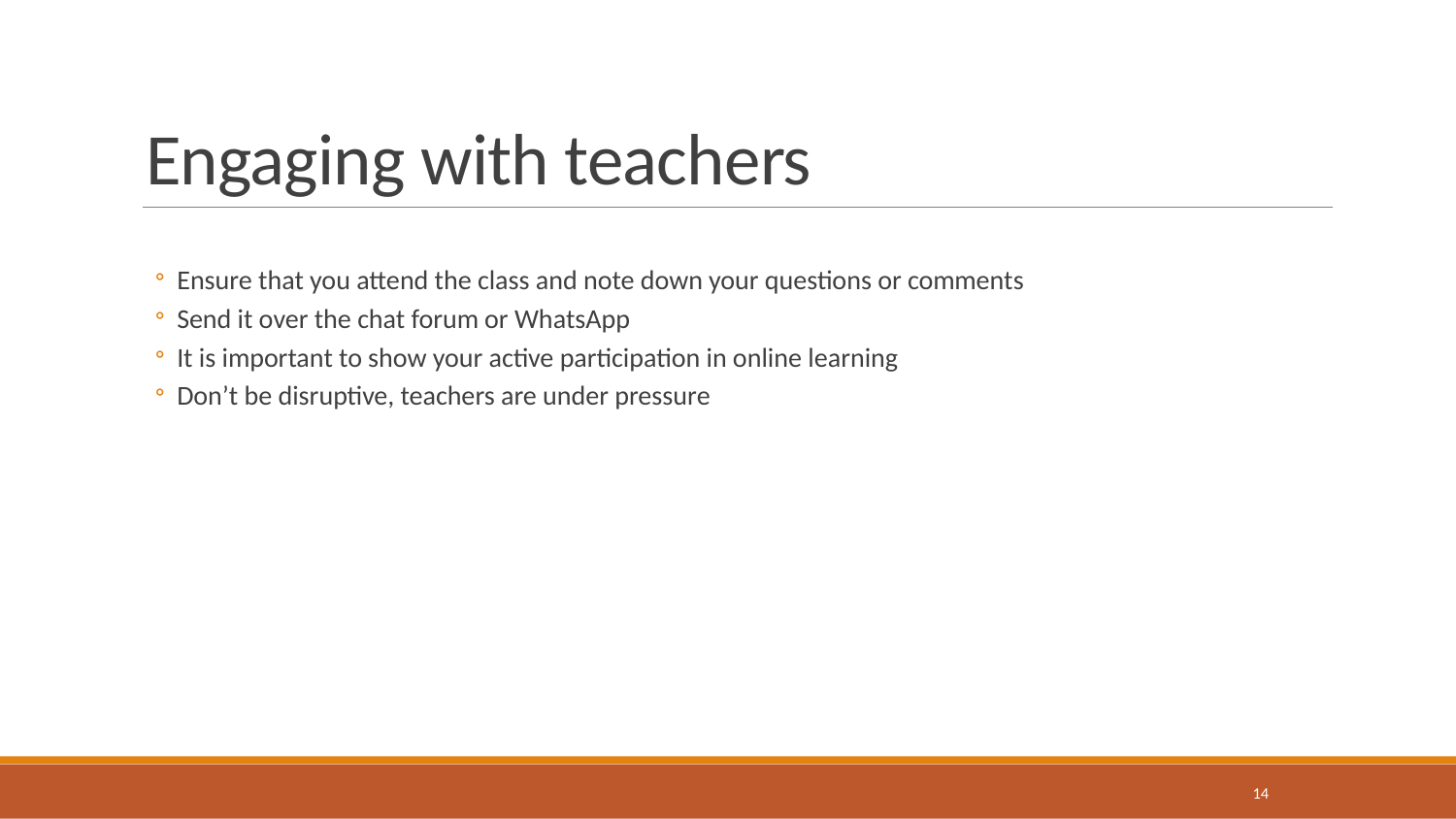

# Engaging with teachers

Ensure that you attend the class and note down your questions or comments
Send it over the chat forum or WhatsApp
It is important to show your active participation in online learning
Don’t be disruptive, teachers are under pressure
14